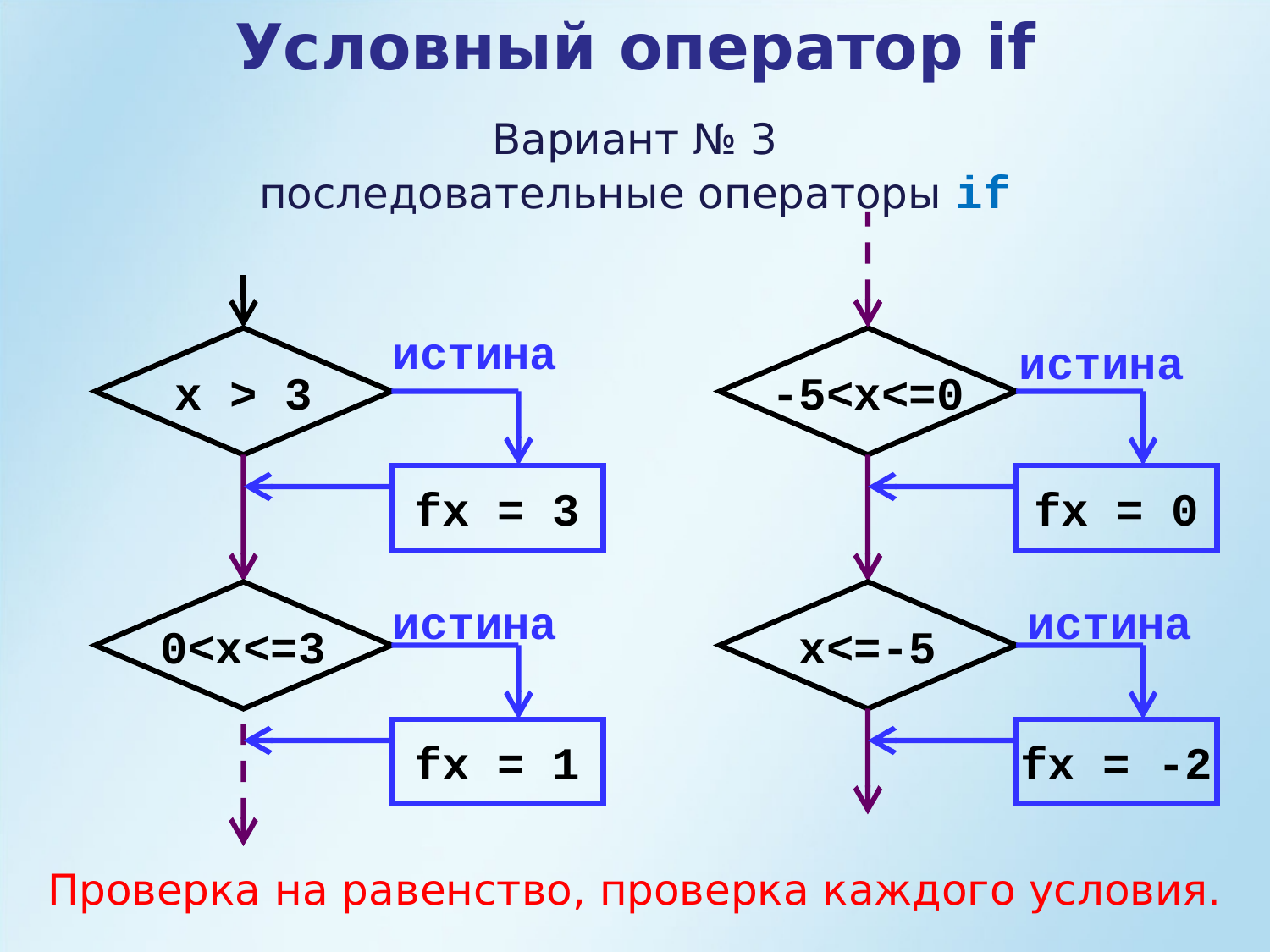

Условный оператор if
Вариант № 3
последовательные операторы if

истина
x > 3
-5<x<=0
истина

fx = 3
fx = 0

0<x<=3
x<=-5
истина
истина

fx = 1
fx = -2

Проверка на равенство, проверка каждого условия.